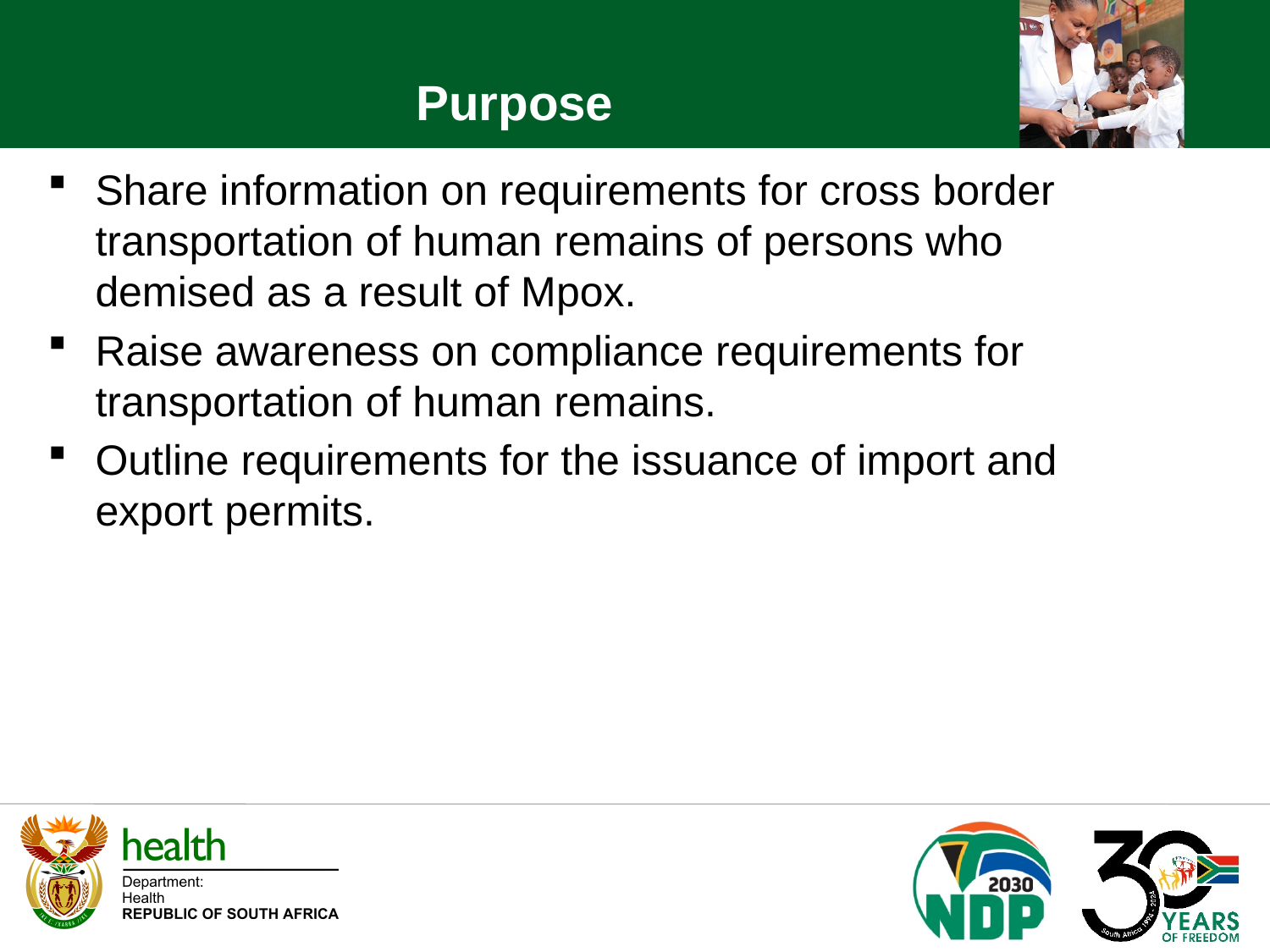

Purpose
Share information on requirements for cross border transportation of human remains of persons who demised as a result of Mpox.
Raise awareness on compliance requirements for transportation of human remains.
Outline requirements for the issuance of import and export permits.